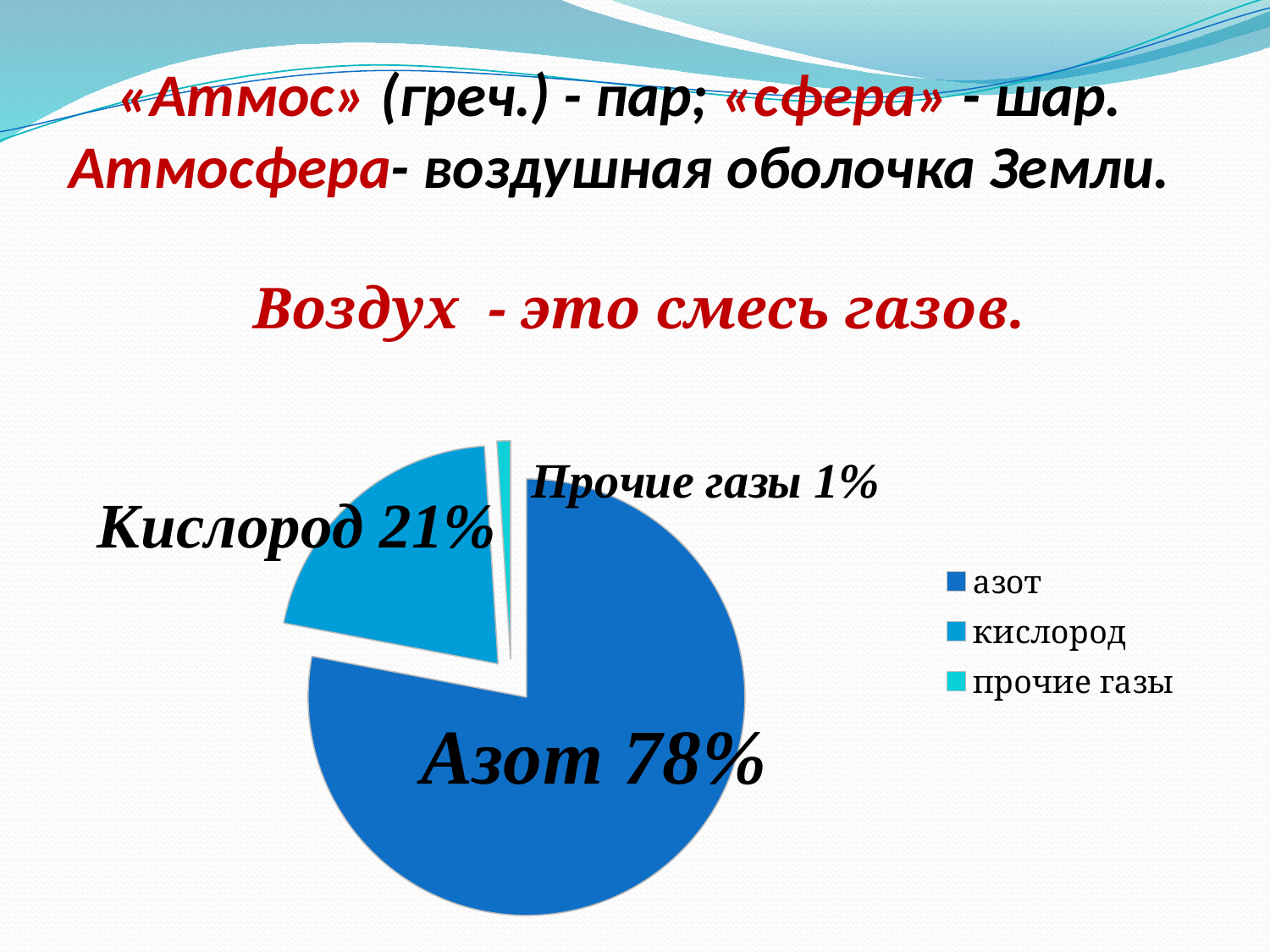

# «Атмос» (греч.) - пар; «сфера» - шар. Атмосфера- воздушная оболочка Земли.
Воздух  - это смесь газов.

### Chart

| Category | состав воздуха |
|---|---|
| азот | 0.78 |
| кислород | 0.21000000000000021 |
| прочие газы | 0.010000000000000005 |